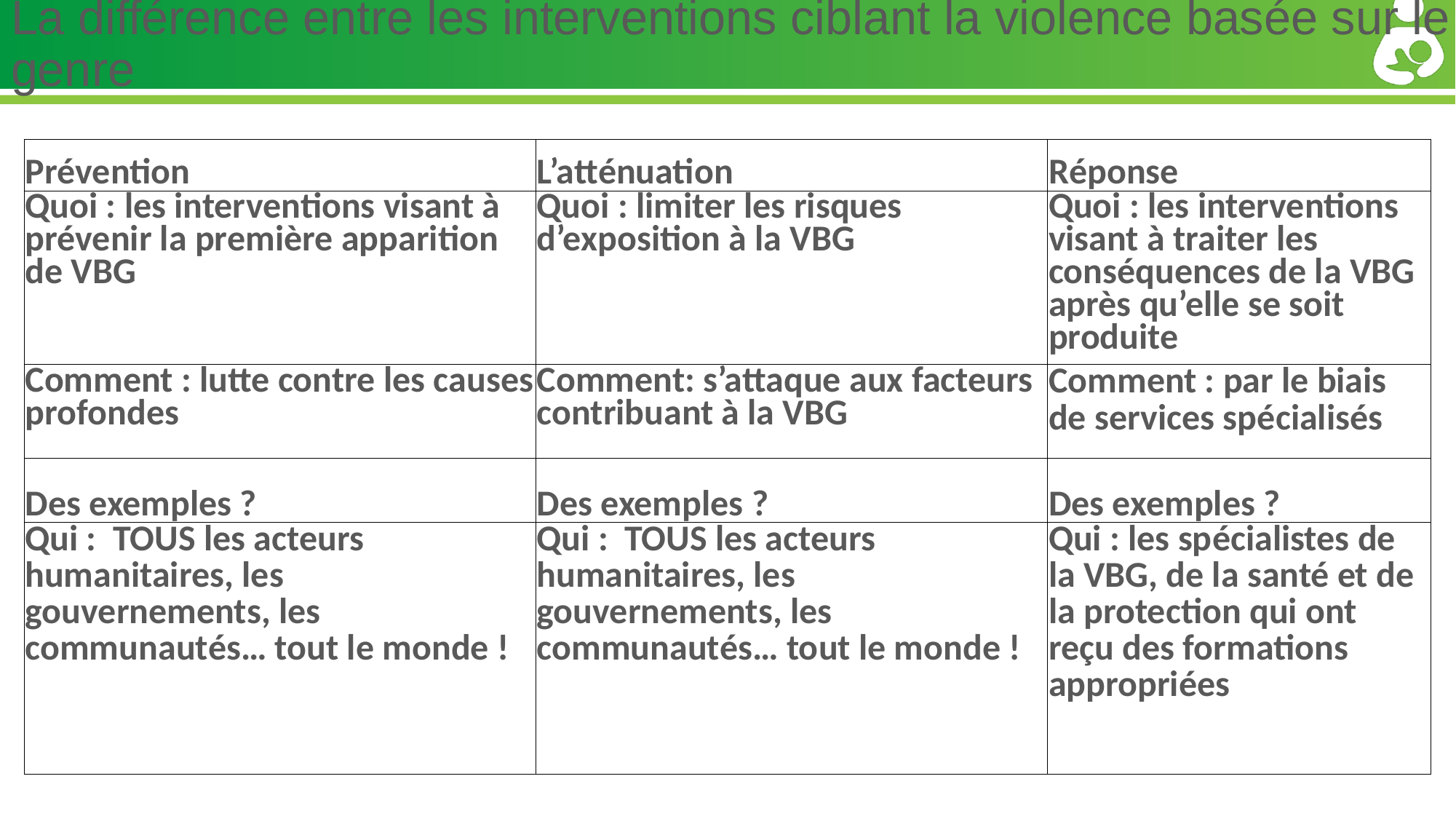

# La différence entre les interventions ciblant la violence basée sur le genre
| Prévention | L’atténuation | Réponse |
| --- | --- | --- |
| Quoi : les interventions visant à prévenir la première apparition de VBG | Quoi : limiter les risques d’exposition à la VBG | Quoi : les interventions visant à traiter les conséquences de la VBG après qu’elle se soit produite |
| Comment : lutte contre les causes profondes | Comment: s’attaque aux facteurs contribuant à la VBG | Comment : par le biais de services spécialisés |
| Des exemples ? | Des exemples ? | Des exemples ? |
| Qui : TOUS les acteurs humanitaires, les gouvernements, les communautés… tout le monde ! | Qui : TOUS les acteurs humanitaires, les gouvernements, les communautés… tout le monde ! | Qui : les spécialistes de la VBG, de la santé et de la protection qui ont reçu des formations appropriées |